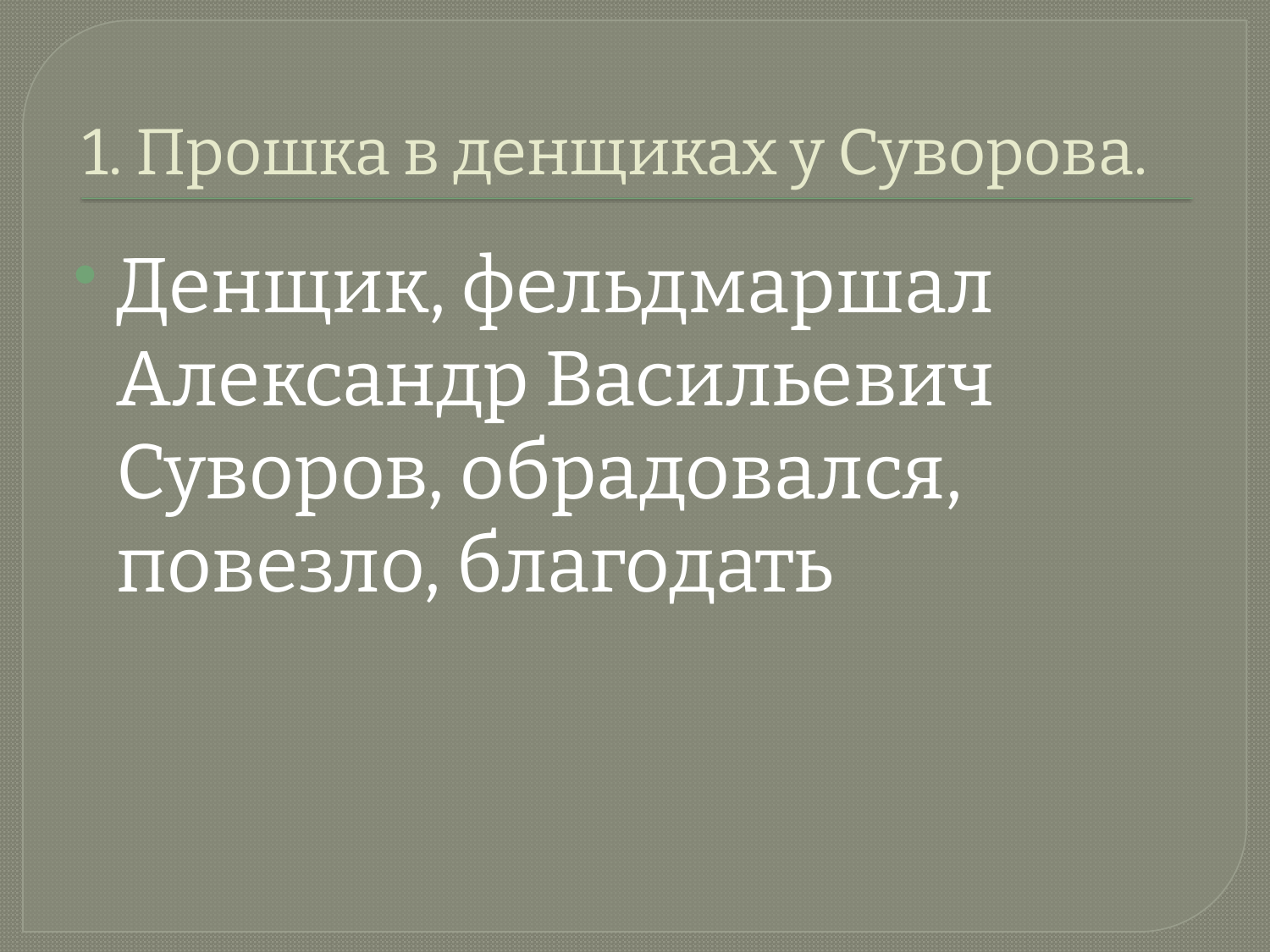

# 1. Прошка в денщиках у Суворова.
Денщик, фельдмаршал Александр Васильевич Суворов, обрадовался, повезло, благодать